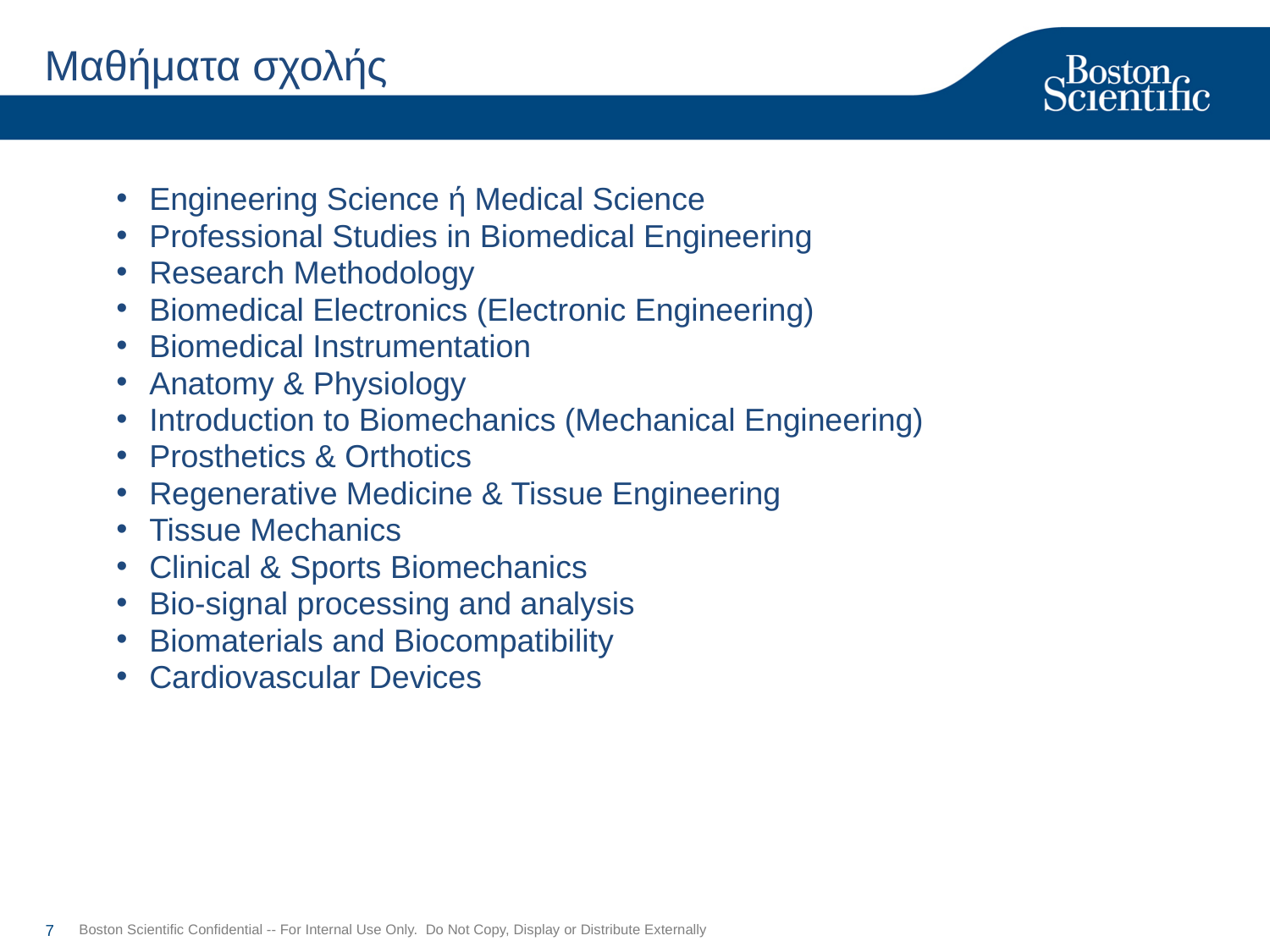

# Μαθήματα σχολής
Engineering Science ή Medical Science
Professional Studies in Biomedical Engineering
Research Methodology
Biomedical Electronics (Electronic Engineering)
Biomedical Instrumentation
Anatomy & Physiology
Introduction to Biomechanics (Mechanical Engineering)
Prosthetics & Orthotics
Regenerative Medicine & Tissue Engineering
Tissue Mechanics
Clinical & Sports Biomechanics
Bio-signal processing and analysis
Biomaterials and Biocompatibility
Cardiovascular Devices